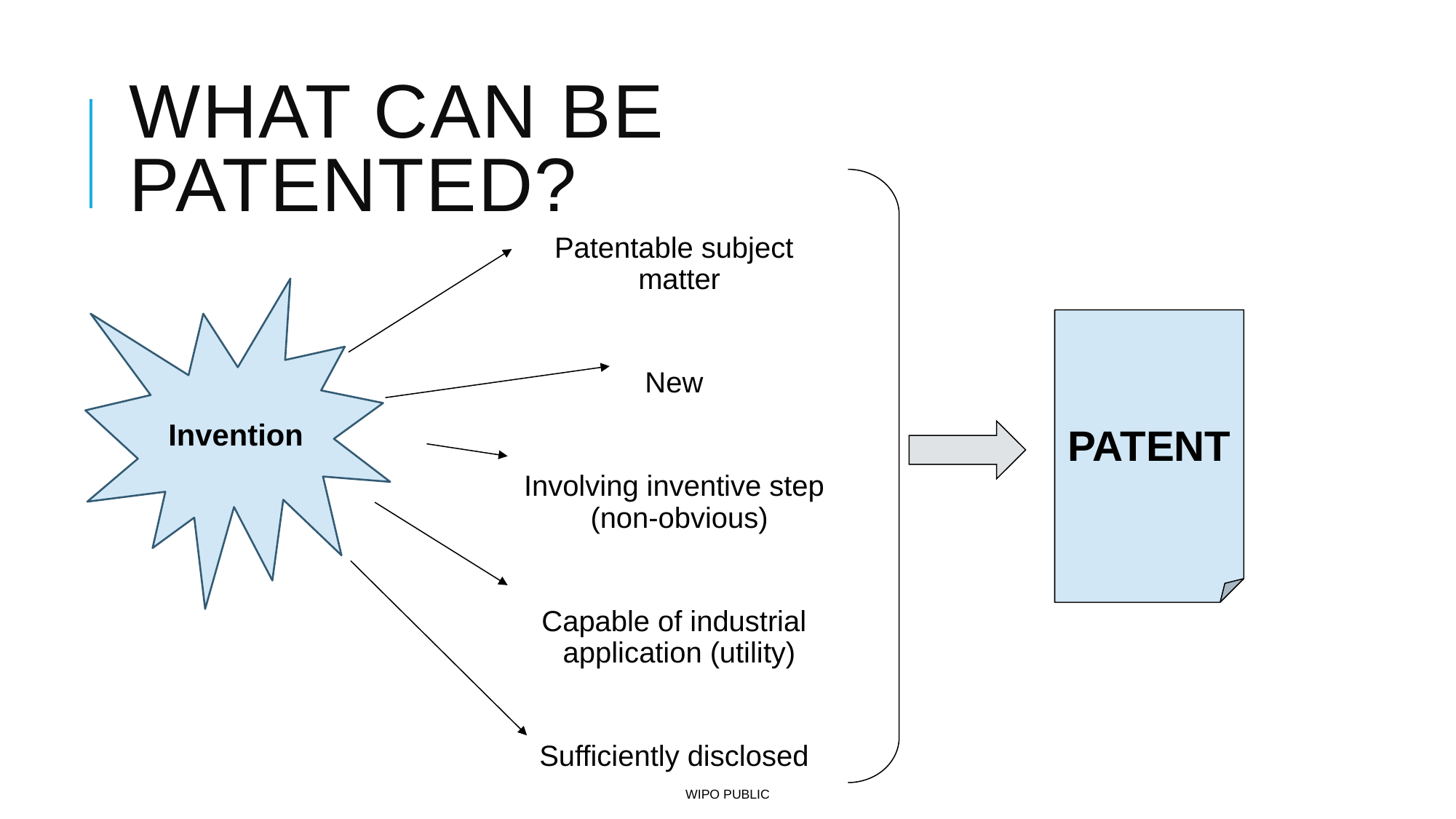

# What can be patented?

Patentable subject matter

New

Involving inventive step (non-obvious)

Capable of industrial application (utility)

Sufficiently disclosed

Invention
PATENT